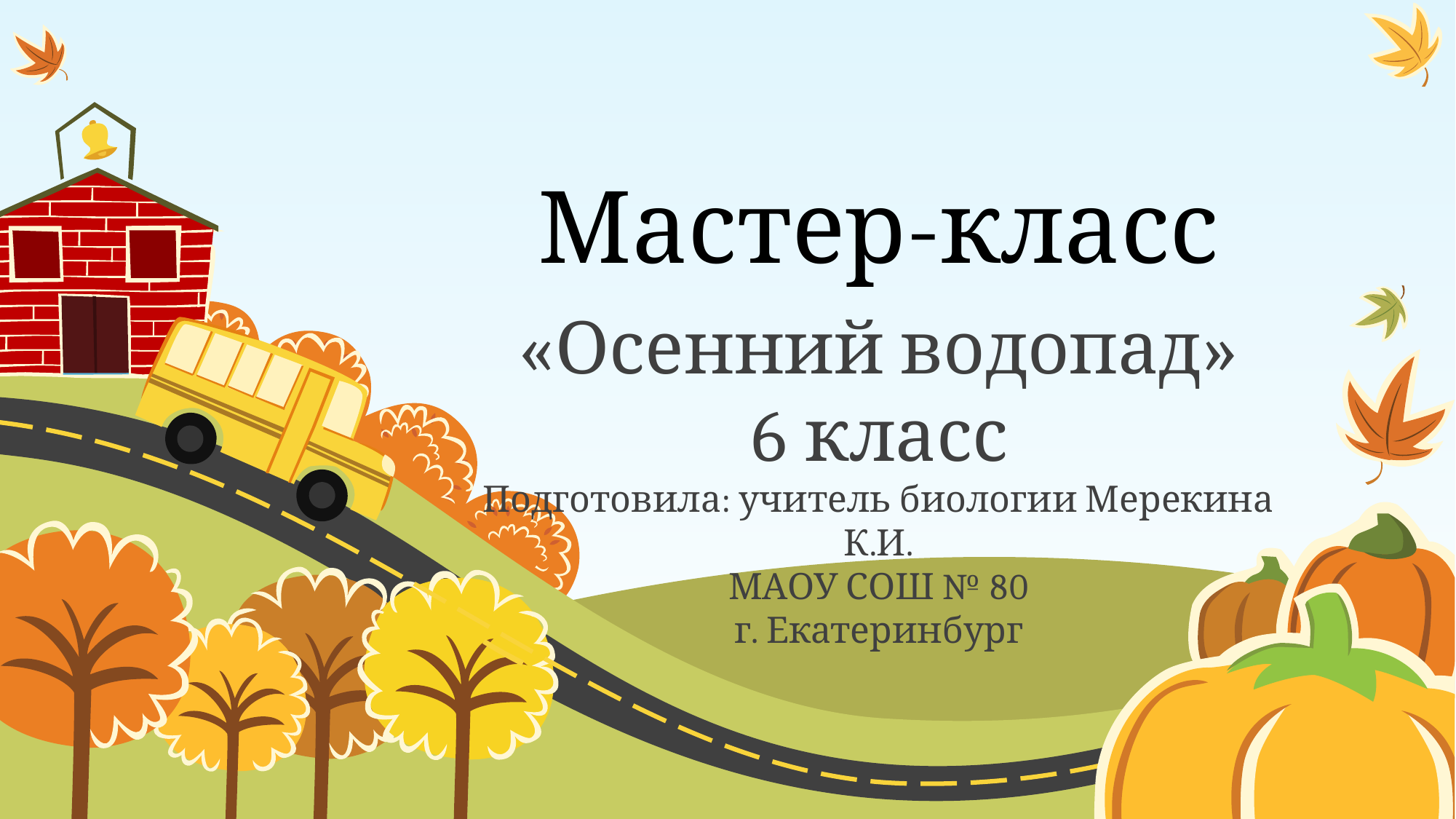

# Мастер-класс
«Осенний водопад»
6 класс
Подготовила: учитель биологии Мерекина К.И.
МАОУ СОШ № 80
г. Екатеринбург